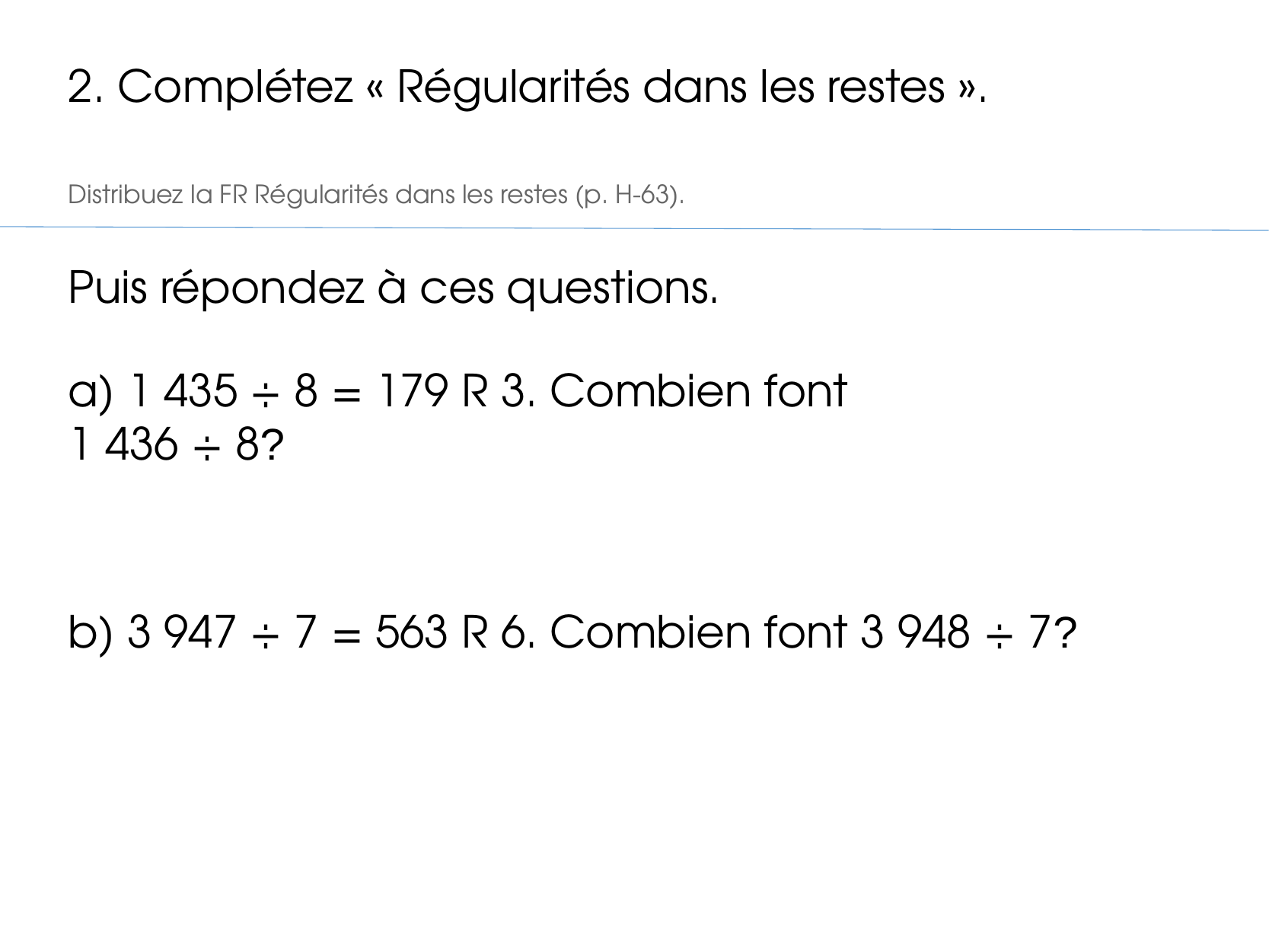

2. Complétez « Régularités dans les restes ».
Distribuez la FR Régularités dans les restes (p. H-63).
Puis répondez à ces questions.
a) 1 435 ÷ 8 = 179 R 3. Combien font 1 436 ÷ 8?
b) 3 947 ÷ 7 = 563 R 6. Combien font 3 948 ÷ 7?